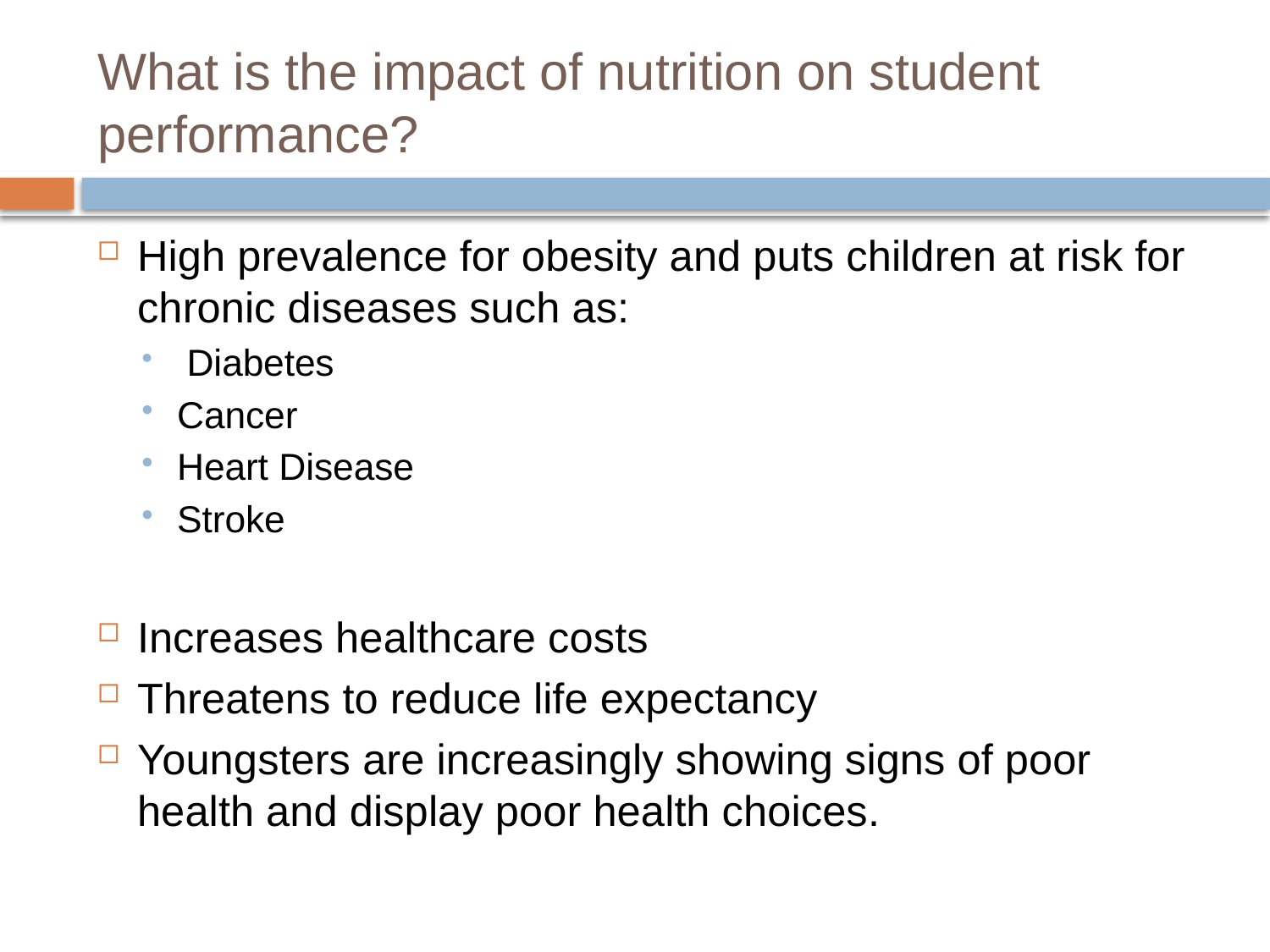

# What is the impact of nutrition on student performance?
High prevalence for obesity and puts children at risk for chronic diseases such as:
 Diabetes
Cancer
Heart Disease
Stroke

Increases healthcare costs
Threatens to reduce life expectancy
Youngsters are increasingly showing signs of poor health and display poor health choices.